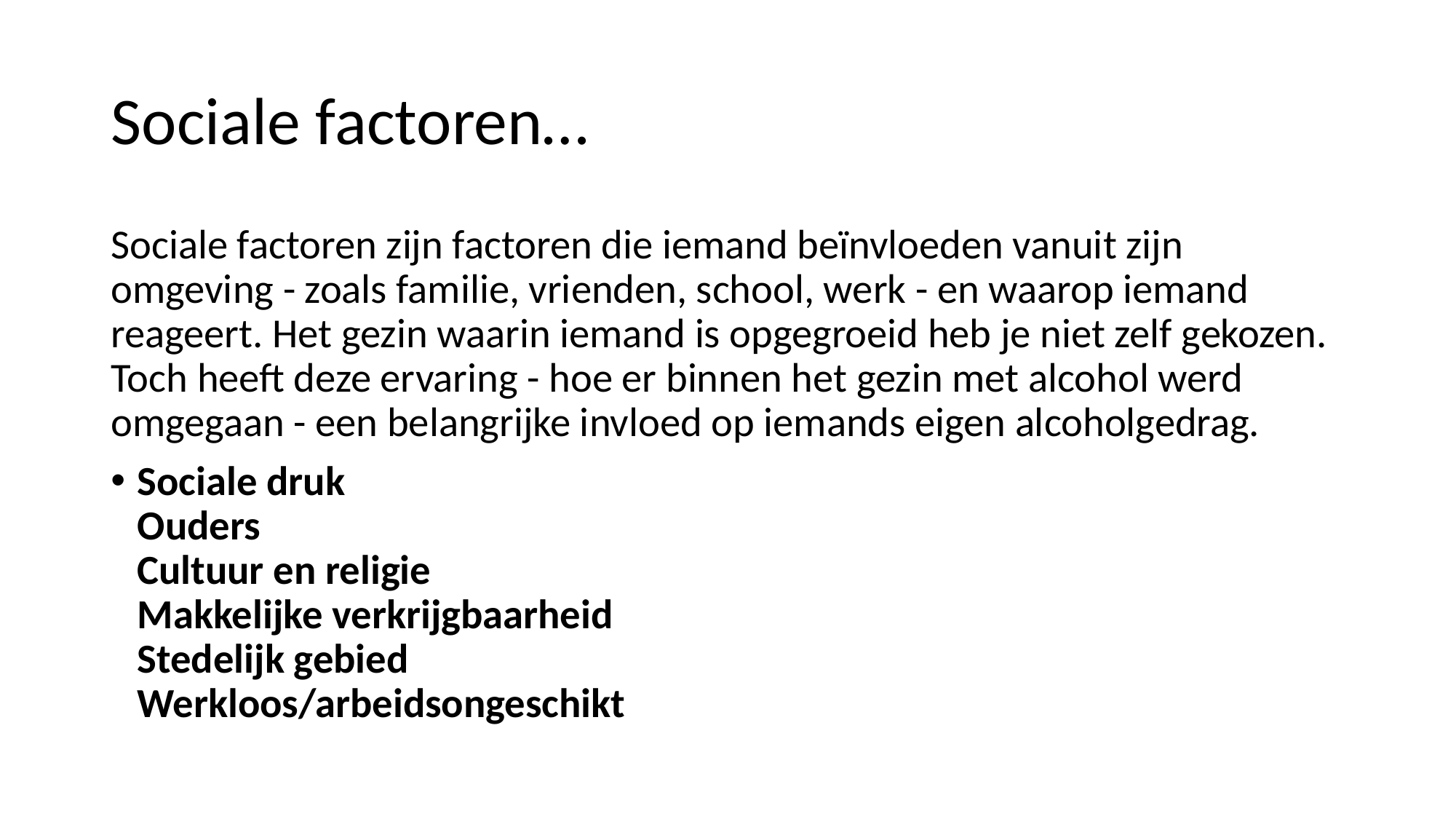

# Sociale factoren…
Sociale factoren zijn factoren die iemand beïnvloeden vanuit zijn omgeving - zoals familie, vrienden, school, werk - en waarop iemand reageert. Het gezin waarin iemand is opgegroeid heb je niet zelf gekozen. Toch heeft deze ervaring - hoe er binnen het gezin met alcohol werd omgegaan - een belangrijke invloed op iemands eigen alcoholgedrag.
Sociale druk
Ouders
Cultuur en religie
Makkelijke verkrijgbaarheid
Stedelijk gebied
Werkloos/arbeidsongeschikt